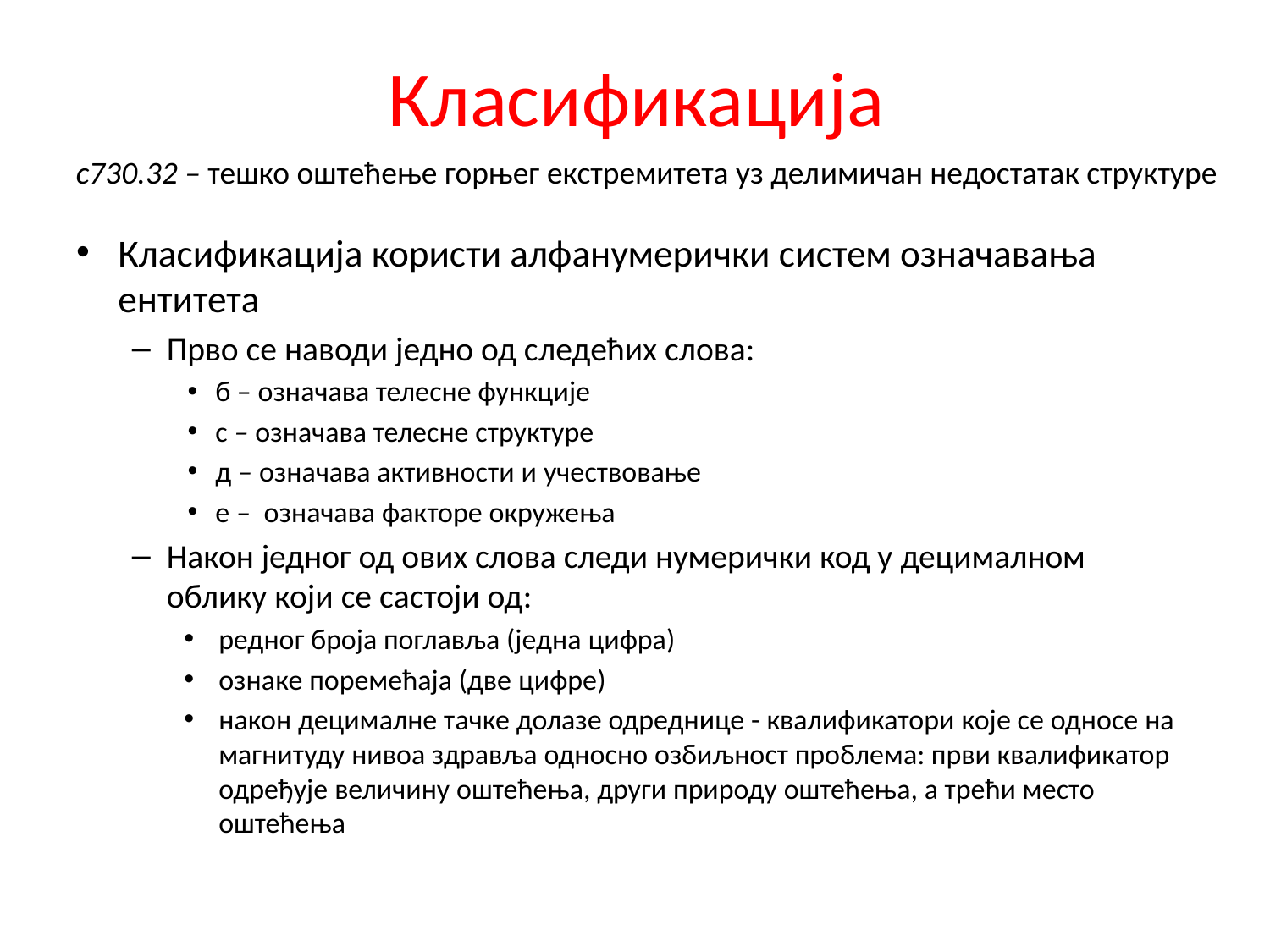

# Класификација
с730.32 – тешко оштећење горњег екстремитета уз делимичан недостатак структуре
Класификација користи алфанумерички систем означавања ентитета
Прво се наводи једно од следећих слова:
б – означава телесне функције
с – означава телесне структуре
д – означава активности и учествовање
е –  означава факторе окружења
Након једног од ових слова следи нумерички код у децималном облику који се састоји од:
редног броја поглавља (једна цифра)
ознаке поремећаја (две цифре)
након децималне тачке долазе одреднице - квалификатори које се односе на магнитуду нивоа здравља односно озбиљност проблема: први квалификатор одређује величину оштећења, други природу оштећења, а трећи место оштећења